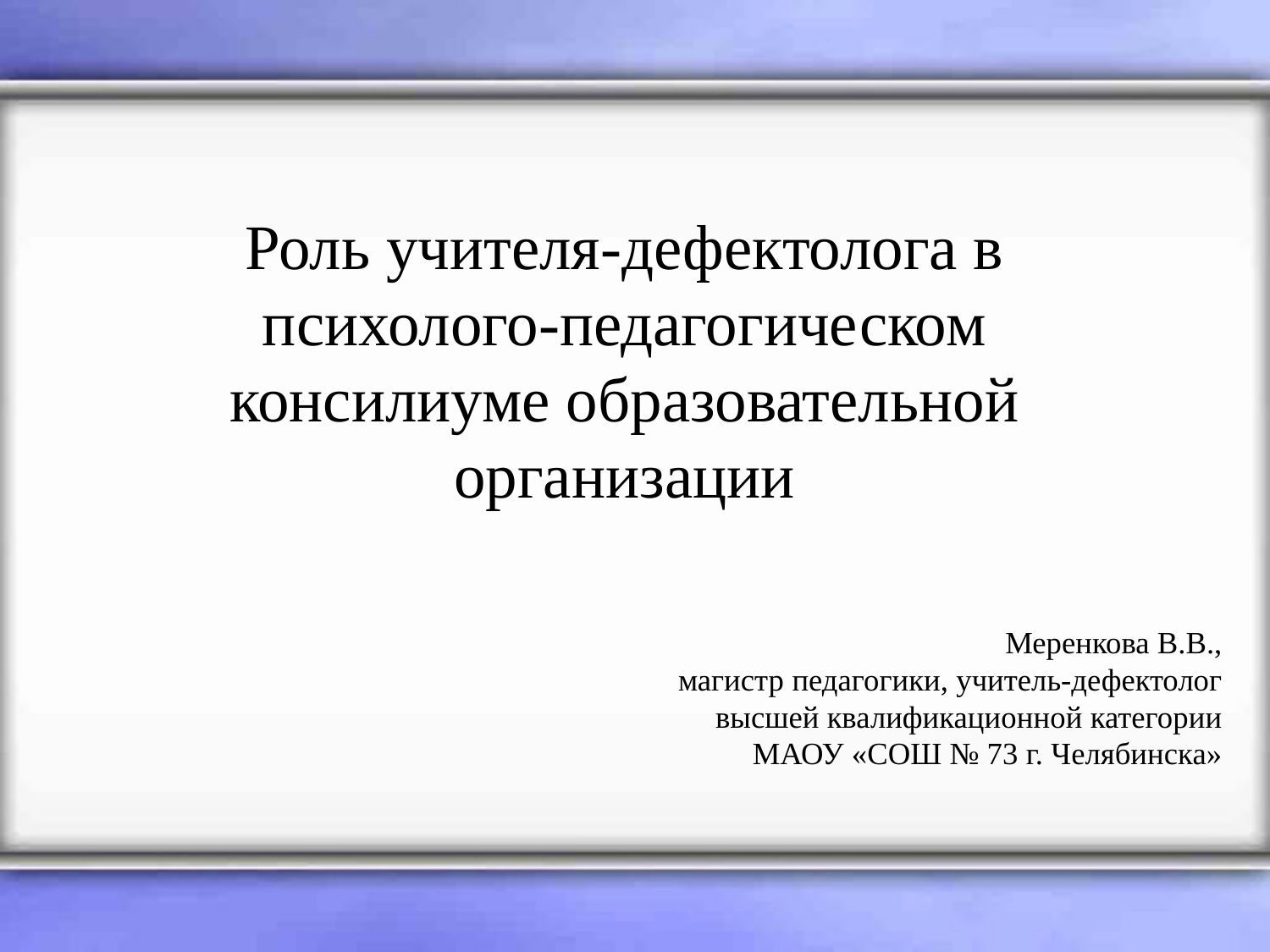

# Роль учителя-дефектолога в психолого-педагогическом консилиуме образовательной организации
Меренкова В.В.,
магистр педагогики, учитель-дефектолог высшей квалификационной категории МАОУ «СОШ № 73 г. Челябинска»